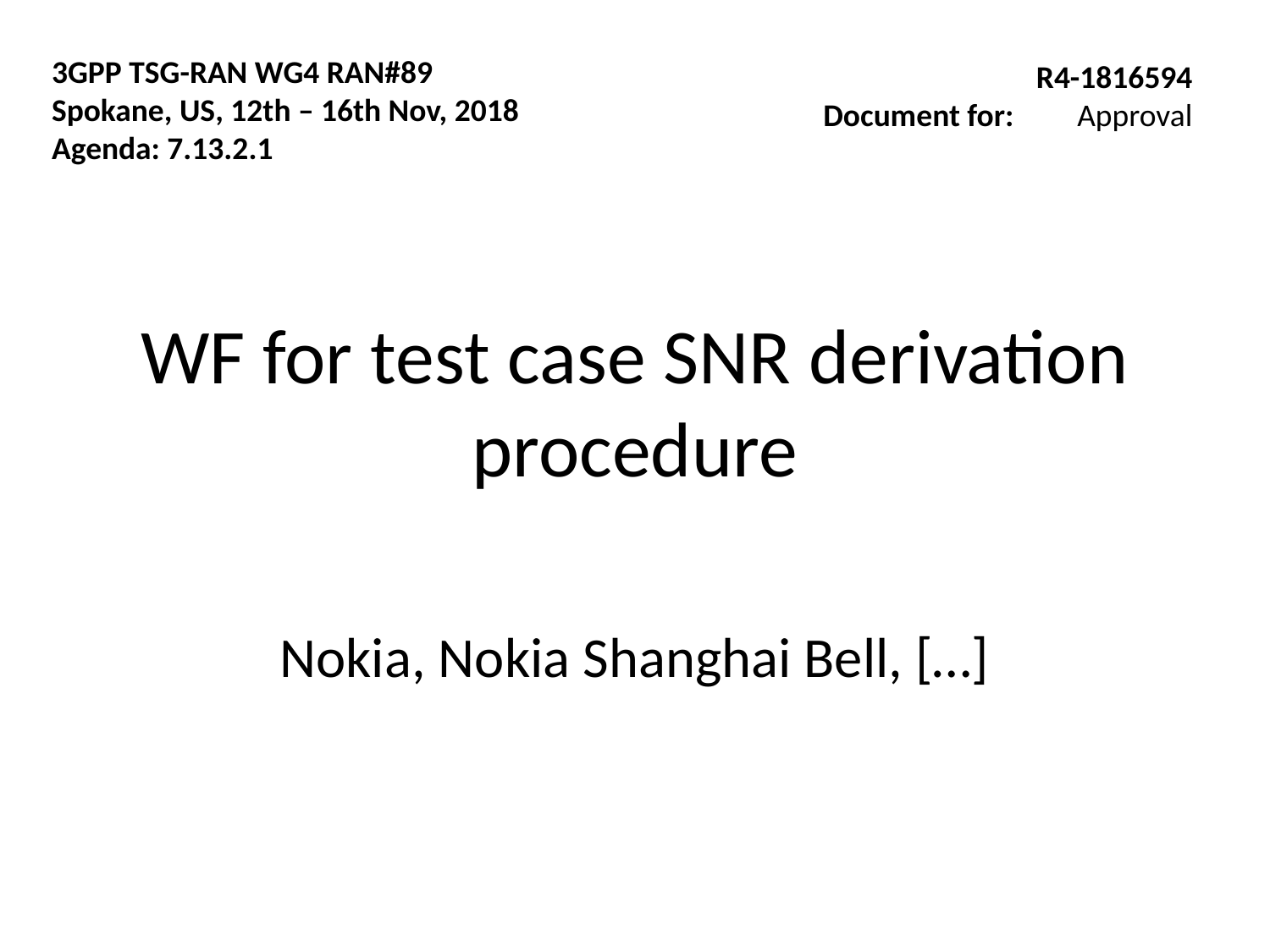

3GPP TSG-RAN WG4 RAN#89
Spokane, US, 12th – 16th Nov, 2018
Agenda: 7.13.2.1
R4-1816594
Document for:	Approval
# WF for test case SNR derivation procedure
Nokia, Nokia Shanghai Bell, […]